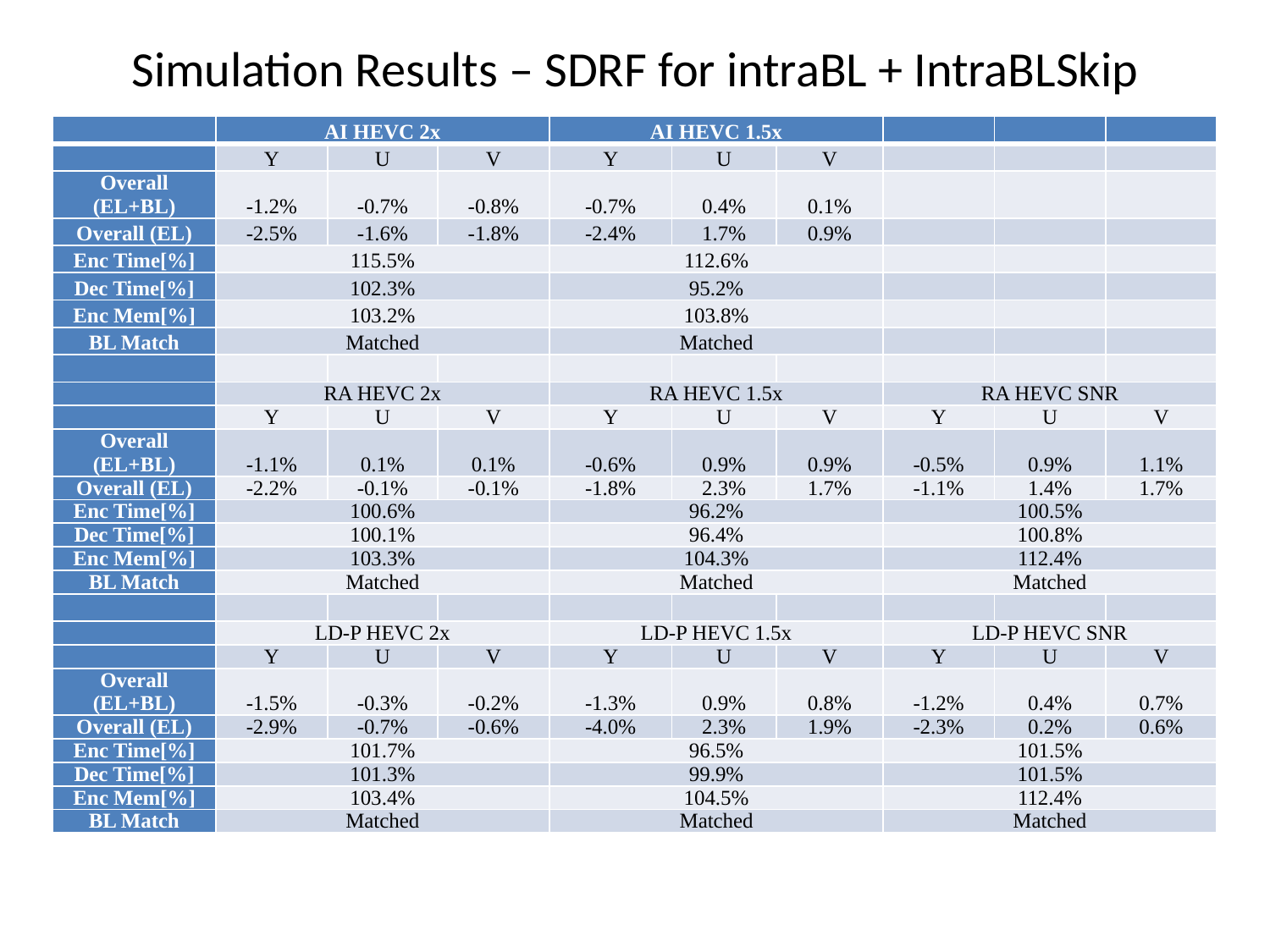

# Simulation Results – SDRF for intraBL + IntraBLSkip
|  | AI HEVC 2x |  |  | AI HEVC 1.5x |  |  |  |  |  |
| --- | --- | --- | --- | --- | --- | --- | --- | --- | --- |
|  | Y | U | V | Y | U | V |  |  |  |
| Overall (EL+BL) | -1.2% | -0.7% | -0.8% | -0.7% | 0.4% | 0.1% |  |  |  |
| Overall (EL) | -2.5% | -1.6% | -1.8% | -2.4% | 1.7% | 0.9% |  |  |  |
| Enc Time[%] | 115.5% |  |  | 112.6% |  |  |  |  |  |
| Dec Time[%] | 102.3% |  |  | 95.2% |  |  |  |  |  |
| Enc Mem[%] | 103.2% |  |  | 103.8% |  |  |  |  |  |
| BL Match | Matched |  |  | Matched |  |  |  |  |  |
|  |  |  |  |  |  |  |  |  |  |
|  | RA HEVC 2x |  |  | RA HEVC 1.5x |  |  | RA HEVC SNR |  |  |
|  | Y | U | V | Y | U | V | Y | U | V |
| Overall (EL+BL) | -1.1% | 0.1% | 0.1% | -0.6% | 0.9% | 0.9% | -0.5% | 0.9% | 1.1% |
| Overall (EL) | -2.2% | -0.1% | -0.1% | -1.8% | 2.3% | 1.7% | -1.1% | 1.4% | 1.7% |
| Enc Time[%] | 100.6% |  |  | 96.2% |  |  | 100.5% |  |  |
| Dec Time[%] | 100.1% |  |  | 96.4% |  |  | 100.8% |  |  |
| Enc Mem[%] | 103.3% |  |  | 104.3% |  |  | 112.4% |  |  |
| BL Match | Matched |  |  | Matched |  |  | Matched |  |  |
|  |  |  |  |  |  |  |  |  |  |
|  | LD-P HEVC 2x |  |  | LD-P HEVC 1.5x |  |  | LD-P HEVC SNR |  |  |
|  | Y | U | V | Y | U | V | Y | U | V |
| Overall (EL+BL) | -1.5% | -0.3% | -0.2% | -1.3% | 0.9% | 0.8% | -1.2% | 0.4% | 0.7% |
| Overall (EL) | -2.9% | -0.7% | -0.6% | -4.0% | 2.3% | 1.9% | -2.3% | 0.2% | 0.6% |
| Enc Time[%] | 101.7% |  |  | 96.5% |  |  | 101.5% |  |  |
| Dec Time[%] | 101.3% |  |  | 99.9% |  |  | 101.5% |  |  |
| Enc Mem[%] | 103.4% |  |  | 104.5% |  |  | 112.4% |  |  |
| BL Match | Matched |  |  | Matched |  |  | Matched |  |  |